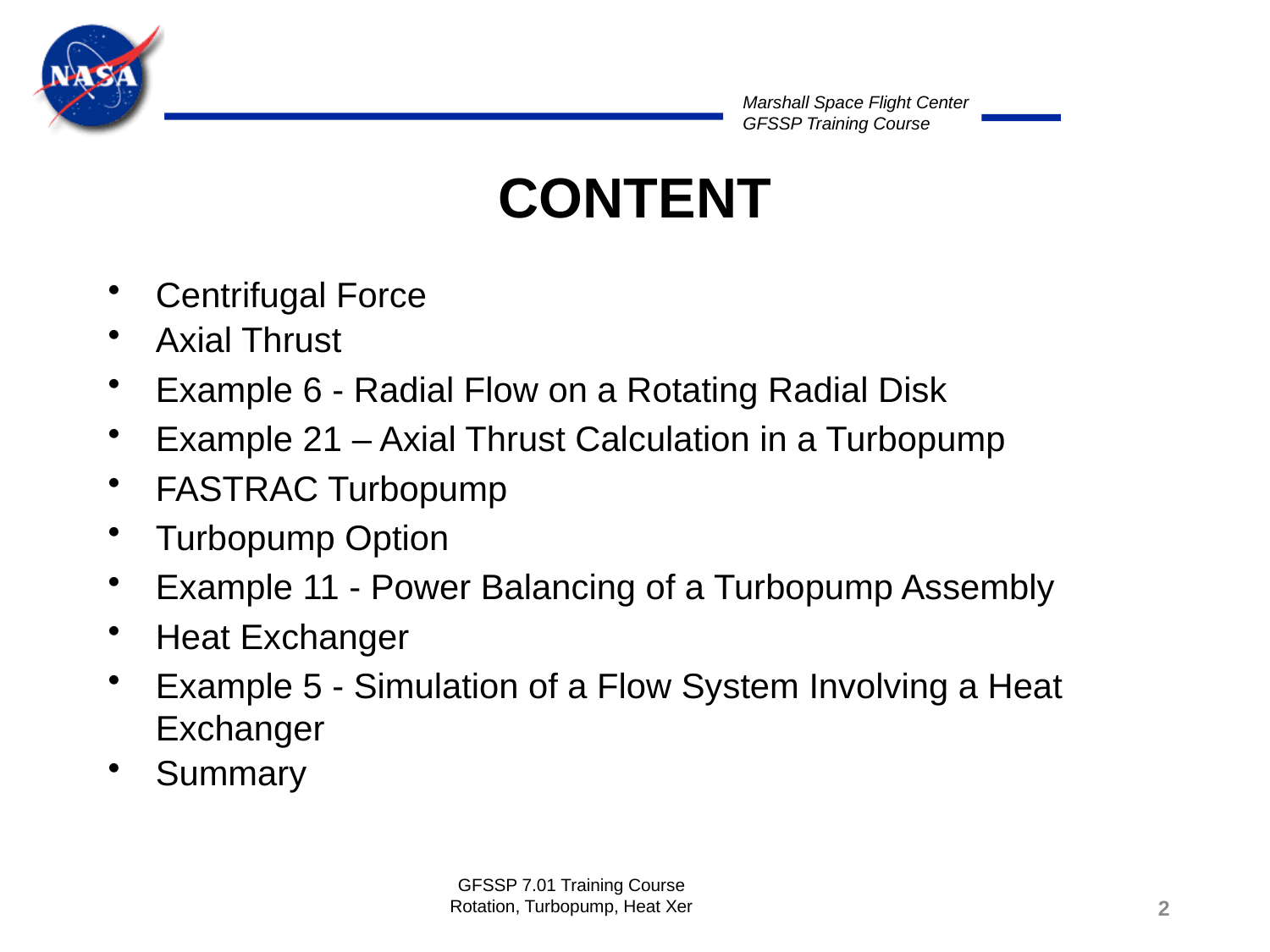

# CONTENT
Centrifugal Force
Axial Thrust
Example 6 - Radial Flow on a Rotating Radial Disk
Example 21 – Axial Thrust Calculation in a Turbopump
FASTRAC Turbopump
Turbopump Option
Example 11 - Power Balancing of a Turbopump Assembly
Heat Exchanger
Example 5 - Simulation of a Flow System Involving a Heat Exchanger
Summary

GFSSP 7.01 Training Course Rotation, Turbopump, Heat Xer
2